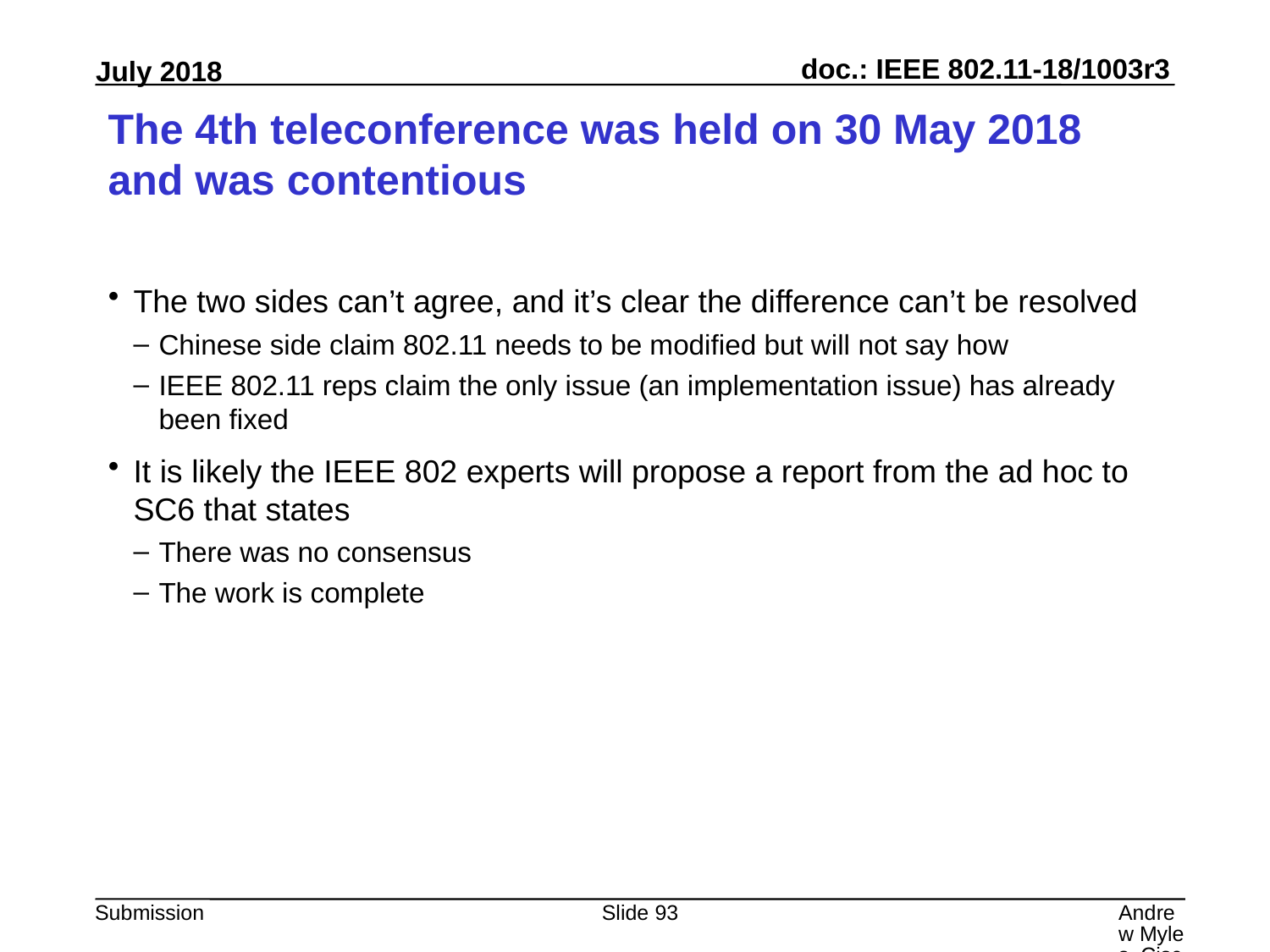

# The 4th teleconference was held on 30 May 2018 and was contentious
The two sides can’t agree, and it’s clear the difference can’t be resolved
Chinese side claim 802.11 needs to be modified but will not say how
IEEE 802.11 reps claim the only issue (an implementation issue) has already been fixed
It is likely the IEEE 802 experts will propose a report from the ad hoc to SC6 that states
There was no consensus
The work is complete
Slide 93
Andrew Myles, Cisco